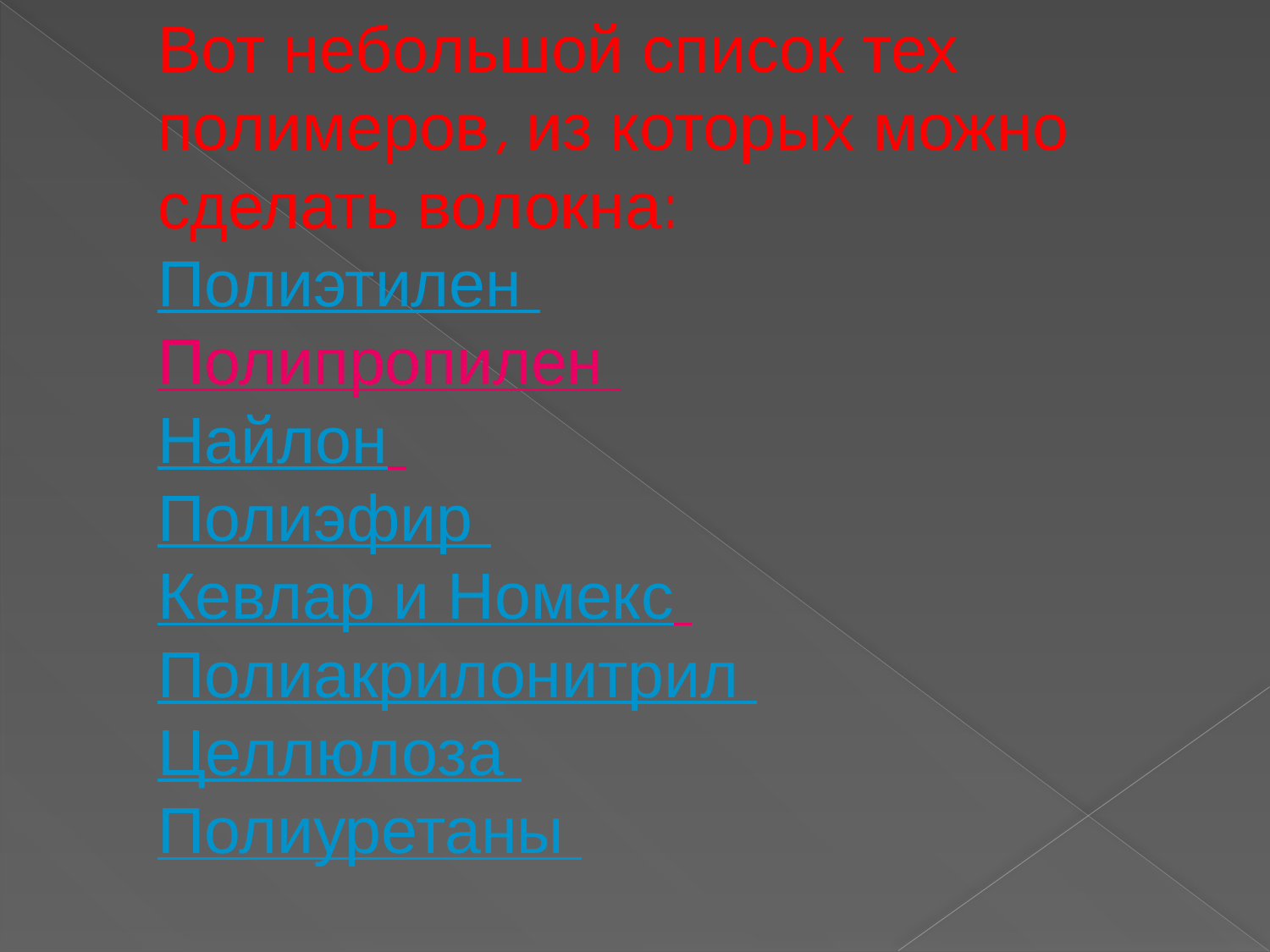

# Вот небольшой список тех полимеров, из которых можно сделать волокна: Полиэтилен Полипропилен Найлон Полиэфир Кевлар и Номекс Полиакрилонитрил Целлюлоза Полиуретаны